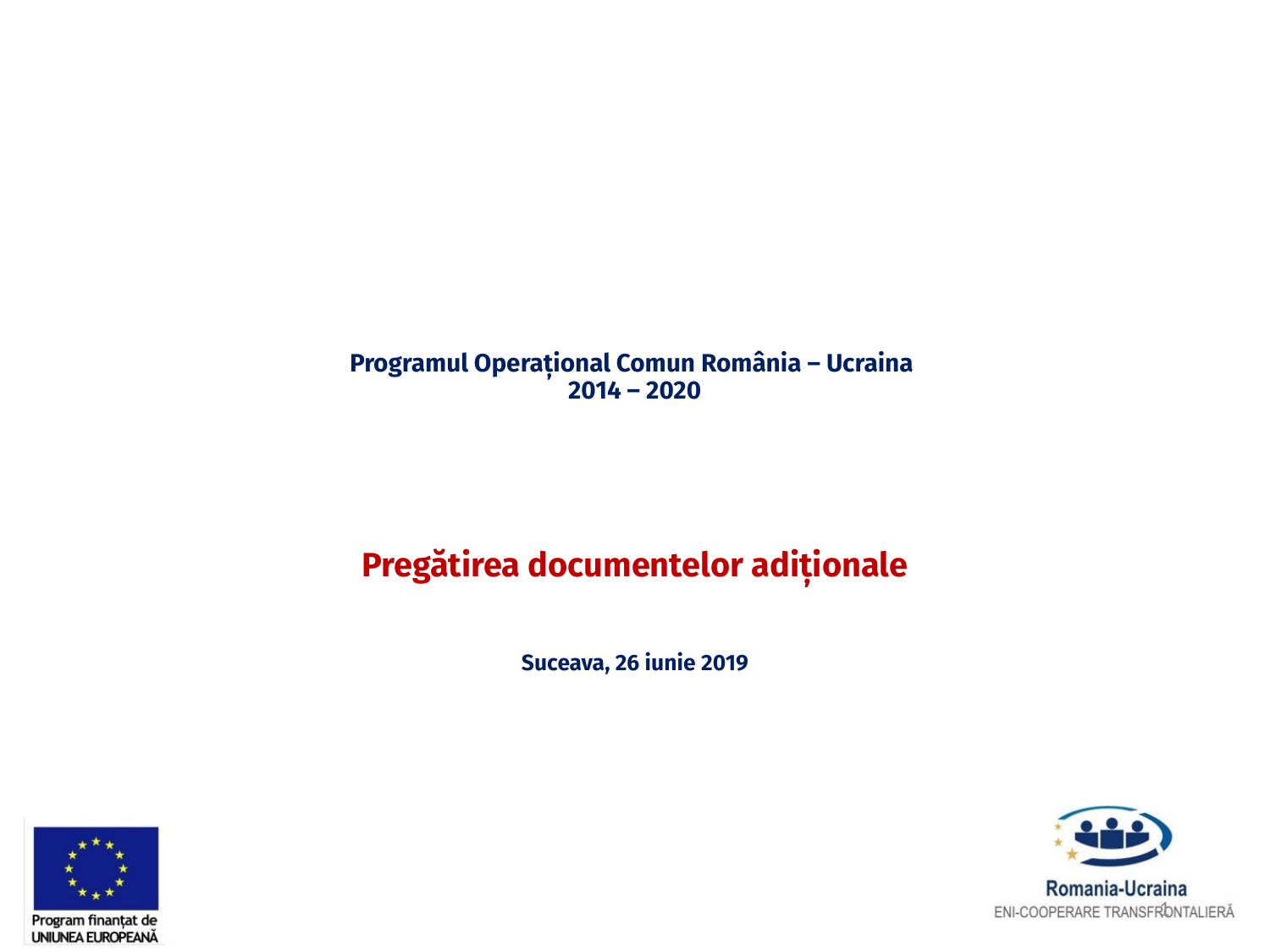

# Programul Operațional Comun România – Ucraina 2014 – 2020 Pregătirea documentelor adiționale Suceava, 26 iunie 2019
1